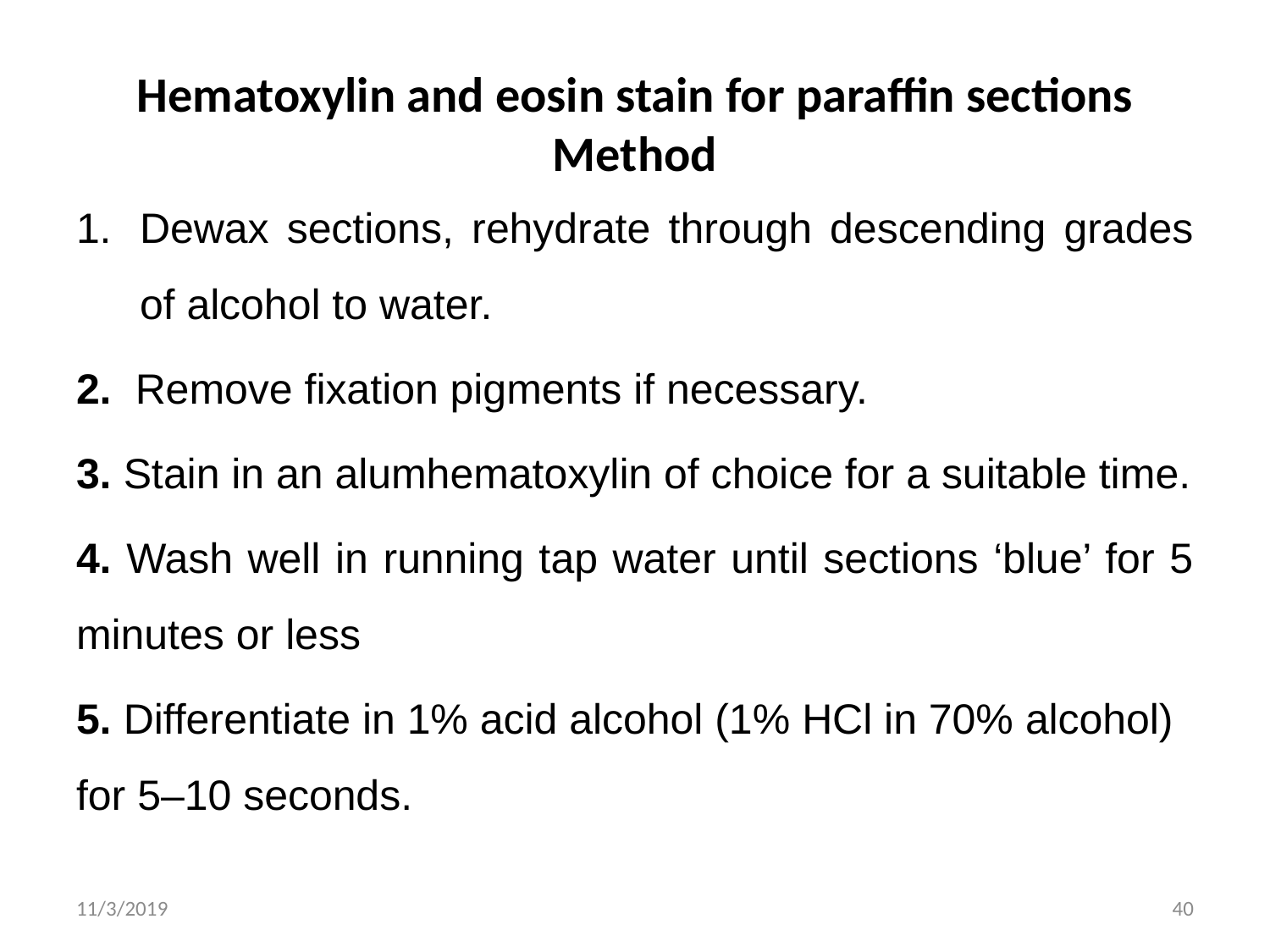

# Hematoxylin and eosin stain for paraffin sections Method
Dewax sections, rehydrate through descending grades of alcohol to water.
2.  Remove fixation pigments if necessary.
3. Stain in an alumhematoxylin of choice for a suitable time.
4. Wash well in running tap water until sections ‘blue’ for 5 minutes or less
5. Differentiate in 1% acid alcohol (1% HCl in 70% alcohol) for 5–10 seconds.

11/3/2019
40